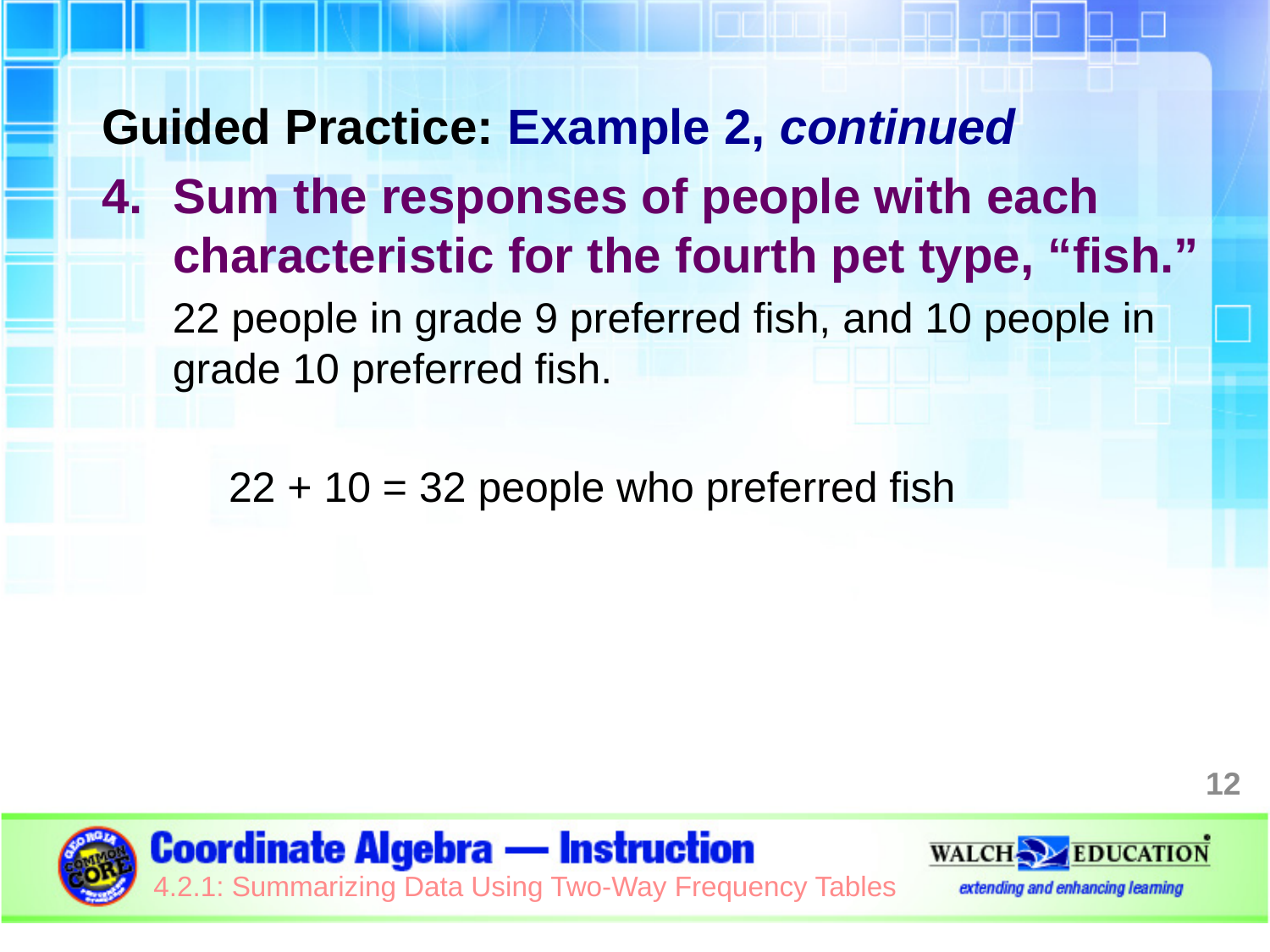

Guided Practice: Example 2, continued
Sum the responses of people with each characteristic for the fourth pet type, “fish.”
22 people in grade 9 preferred fish, and 10 people in grade 10 preferred fish.

22 + 10 = 32 people who preferred fish

12
4.2.1: Summarizing Data Using Two-Way Frequency Tables